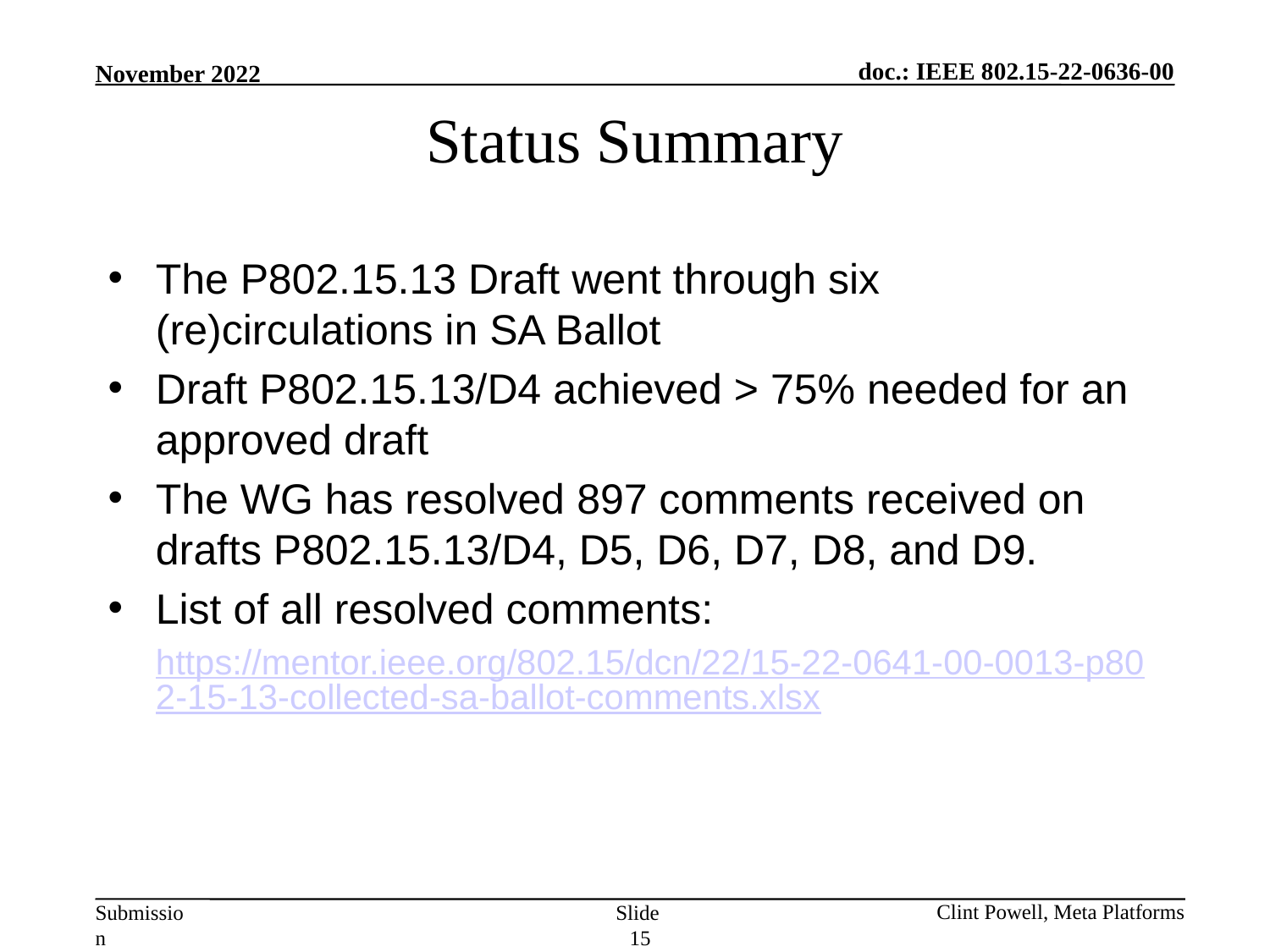

Status Summary
The P802.15.13 Draft went through six (re)circulations in SA Ballot
Draft P802.15.13/D4 achieved > 75% needed for an approved draft
The WG has resolved 897 comments received on drafts P802.15.13/D4, D5, D6, D7, D8, and D9.
List of all resolved comments:
https://mentor.ieee.org/802.15/dcn/22/15-22-0641-00-0013-p802-15-13-collected-sa-ballot-comments.xlsx

Slide 15